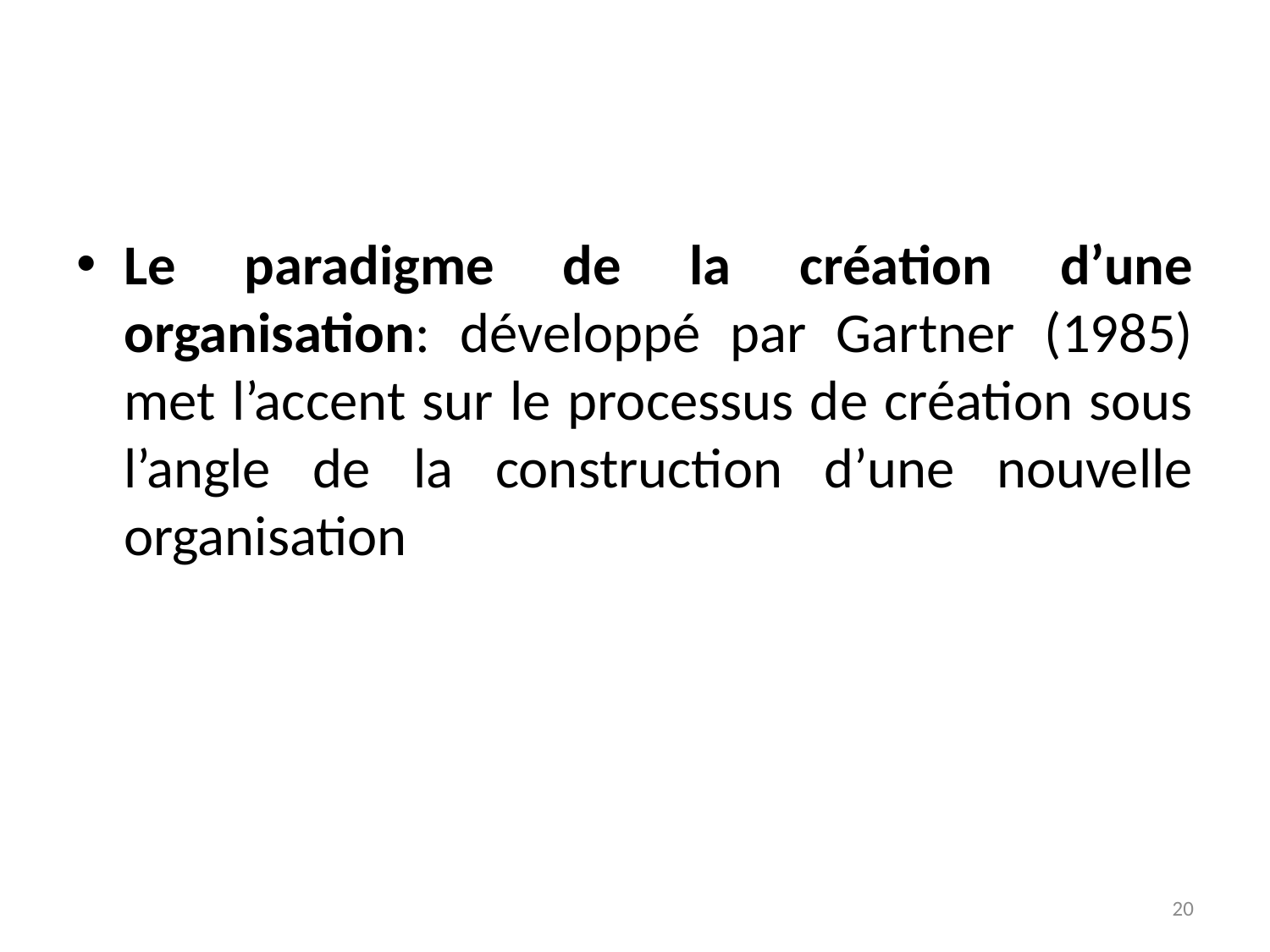

#
Le paradigme de la création d’une organisation: développé par Gartner (1985) met l’accent sur le processus de création sous l’angle de la construction d’une nouvelle organisation

20